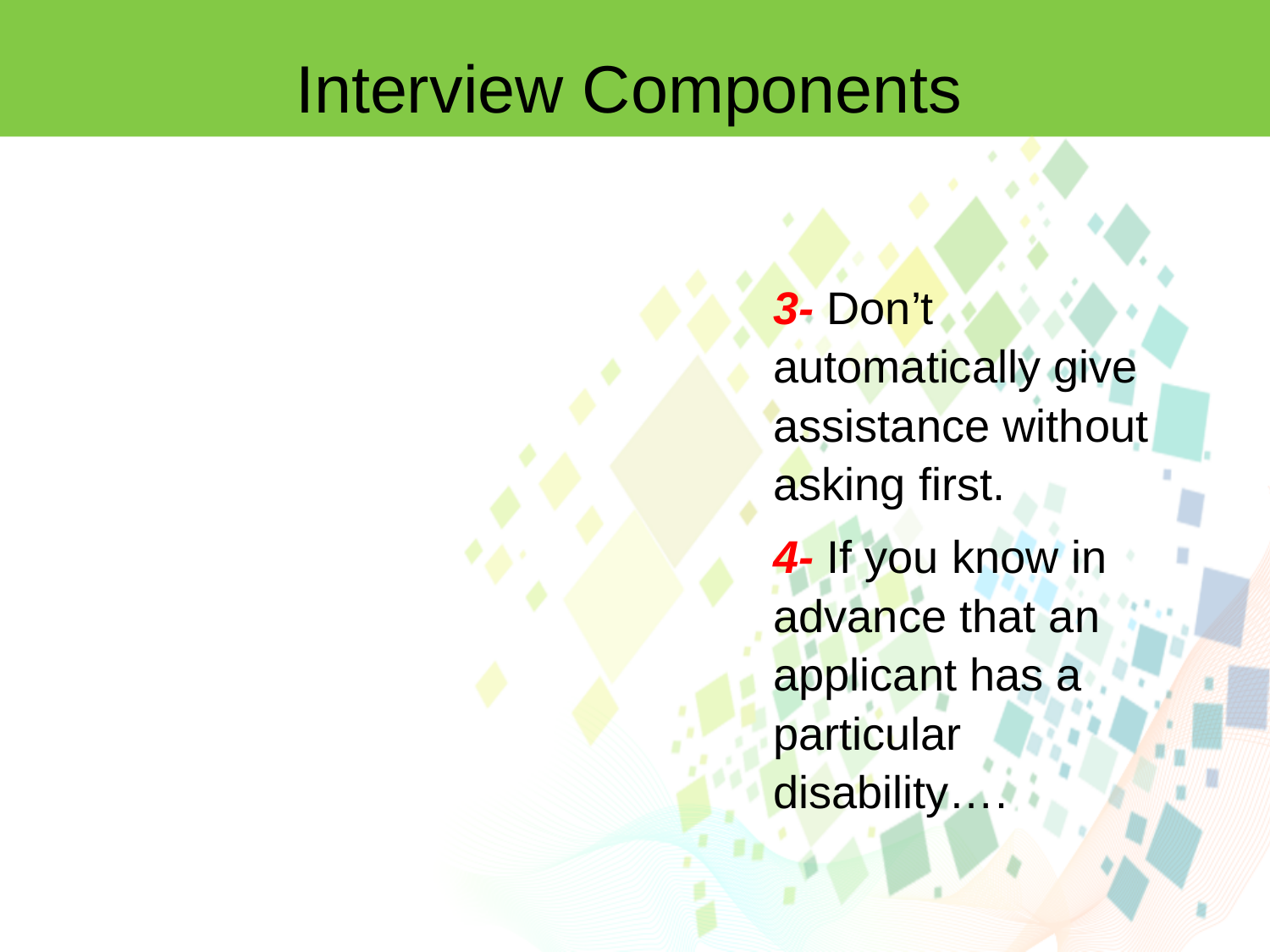

Interview Components
3- Don’t automatically give assistance without asking first.
4- If you know in advance that an applicant has a particular disability….